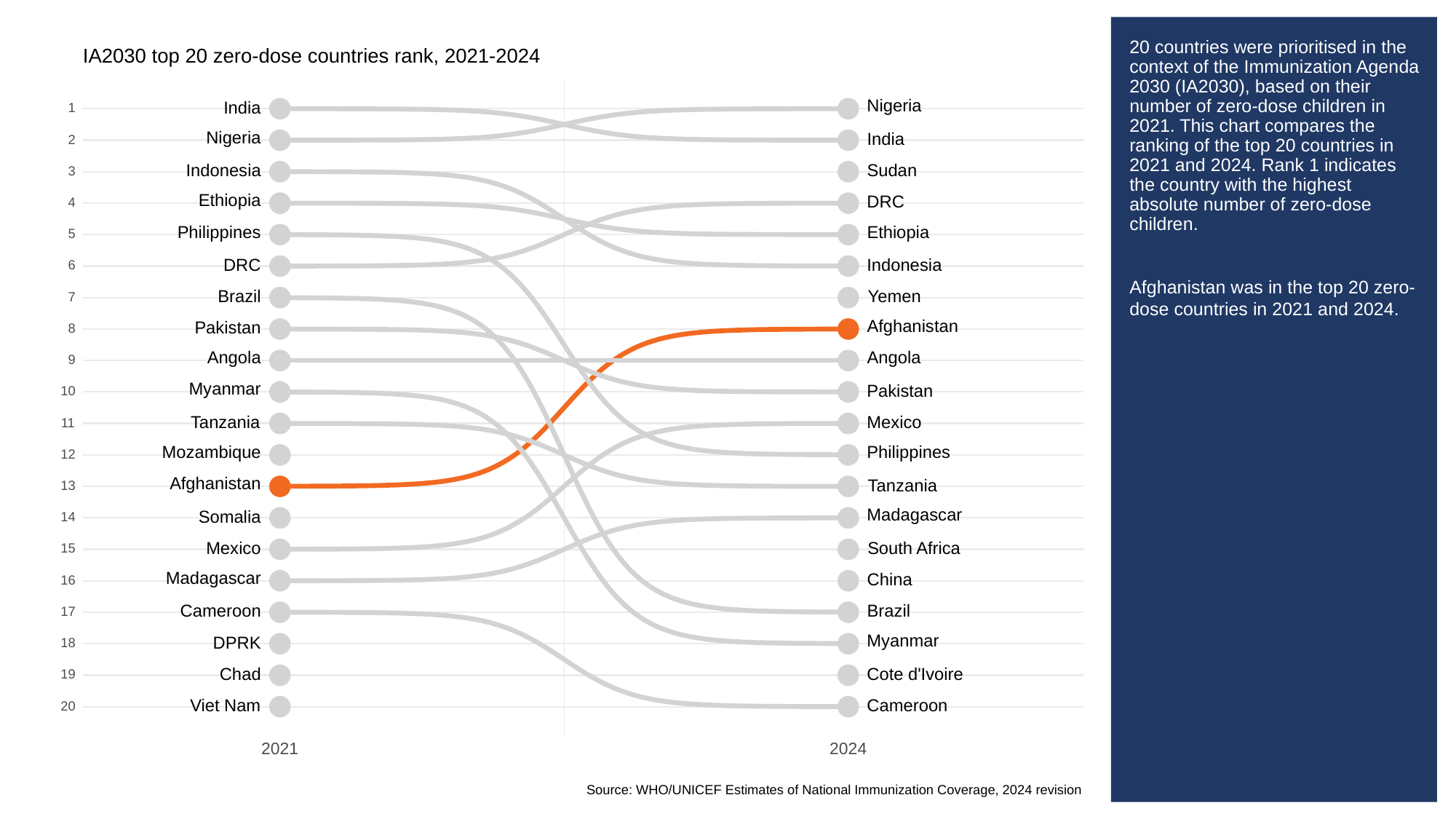

# 20 countries were prioritised in the context of the Immunization Agenda 2030 (IA2030), based on their number of zero-dose children in 2021. This chart compares the ranking of the top 20 countries in 2021 and 2024. Rank 1 indicates the country with the highest absolute number of zero-dose children.

Afghanistan was in the top 20 zero-dose countries in 2021 and 2024.

IA2030 top 20 zero-dose countries rank, 2021-2024

Nigeria
India
1

Nigeria
India
2

Sudan
Indonesia
3

Ethiopia
DRC
4

Philippines
Ethiopia
5

DRC
Indonesia
6

Brazil
Yemen
7

Afghanistan
Pakistan
8

Angola
Angola
9

Myanmar
Pakistan
10

Tanzania
Mexico
11

Mozambique
Philippines
12

Afghanistan
Tanzania
13

Madagascar
Somalia
14

South Africa
Mexico
15

Madagascar
China
16

Cameroon
Brazil
17

Myanmar
DPRK
18

Chad
Cote d'Ivoire
19

Cameroon
Viet Nam
20

2021
2024
Source: WHO/UNICEF Estimates of National Immunization Coverage, 2024 revision